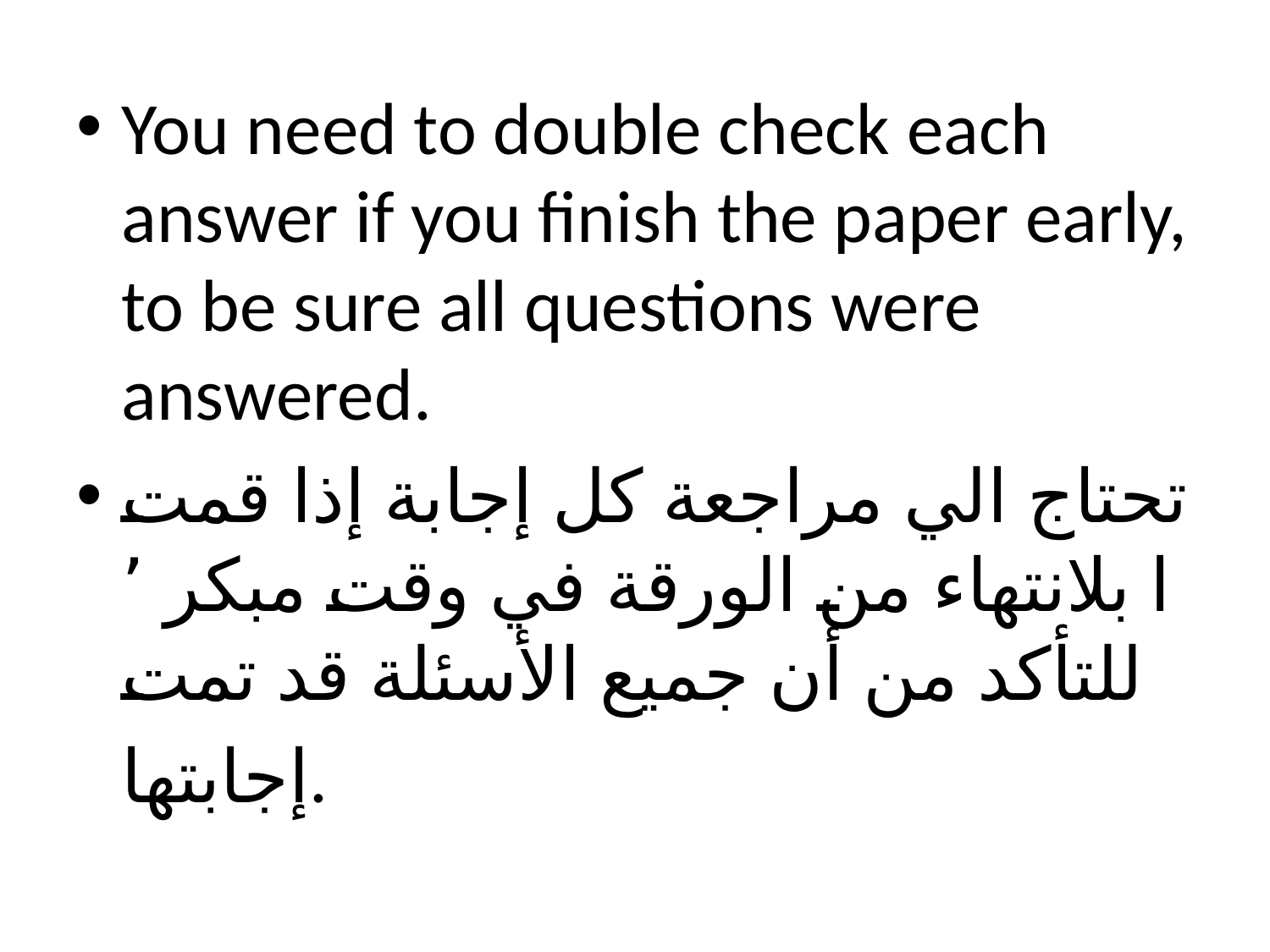

You need to double check each answer if you finish the paper early, to be sure all questions were answered.
تحتاج الي مراجعة كل إجابة إذا قمت ا بلانتهاء من الورقة في وقت مبكر ٬ للتأكد من أن جميع الأسئلة قد تمت
	إجابتها.